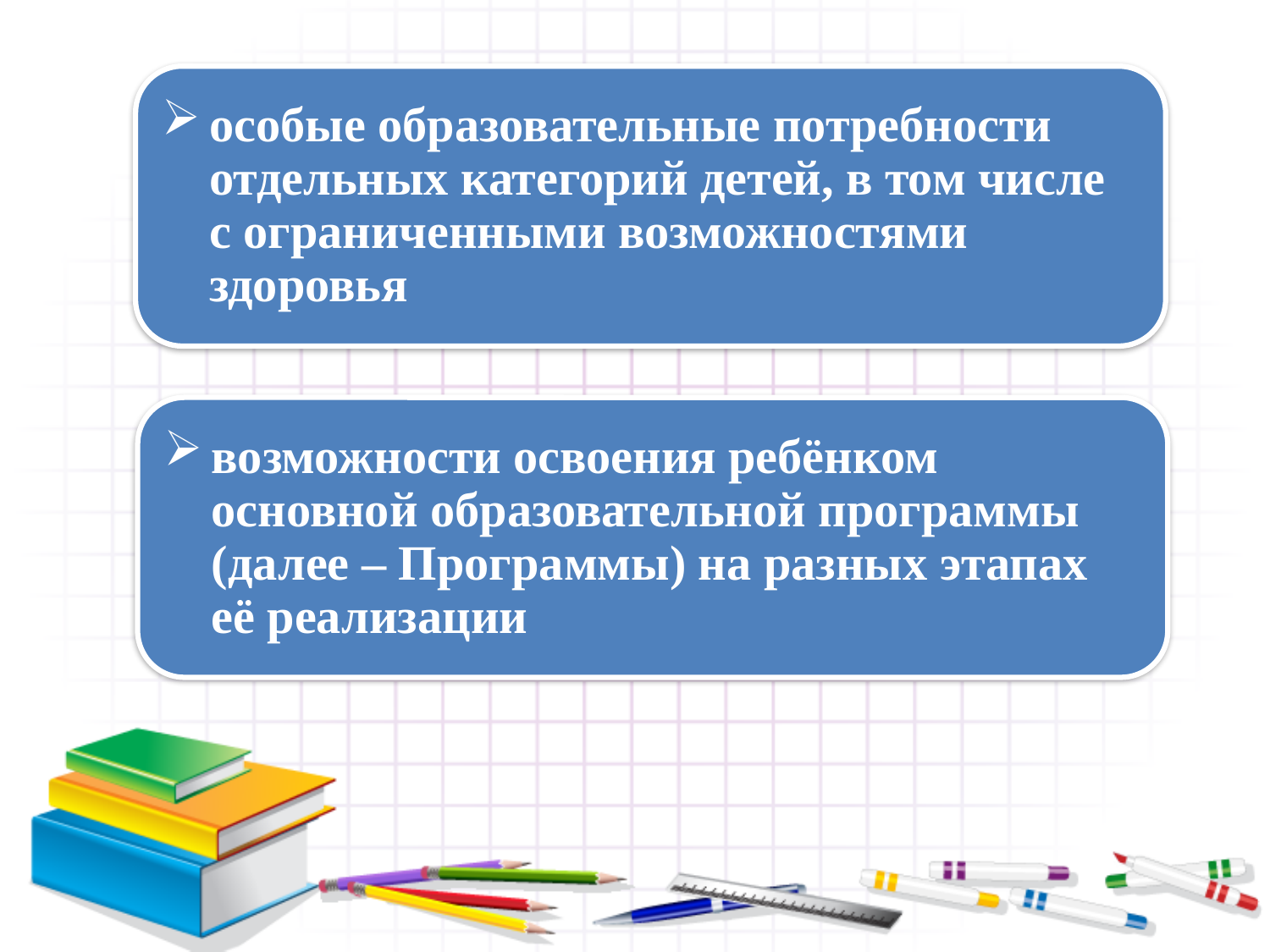

особые образовательные потребности отдельных категорий детей, в том числе с ограниченными возможностями здоровья
возможности освоения ребёнком основной образовательной программы (далее – Программы) на разных этапах её реализации